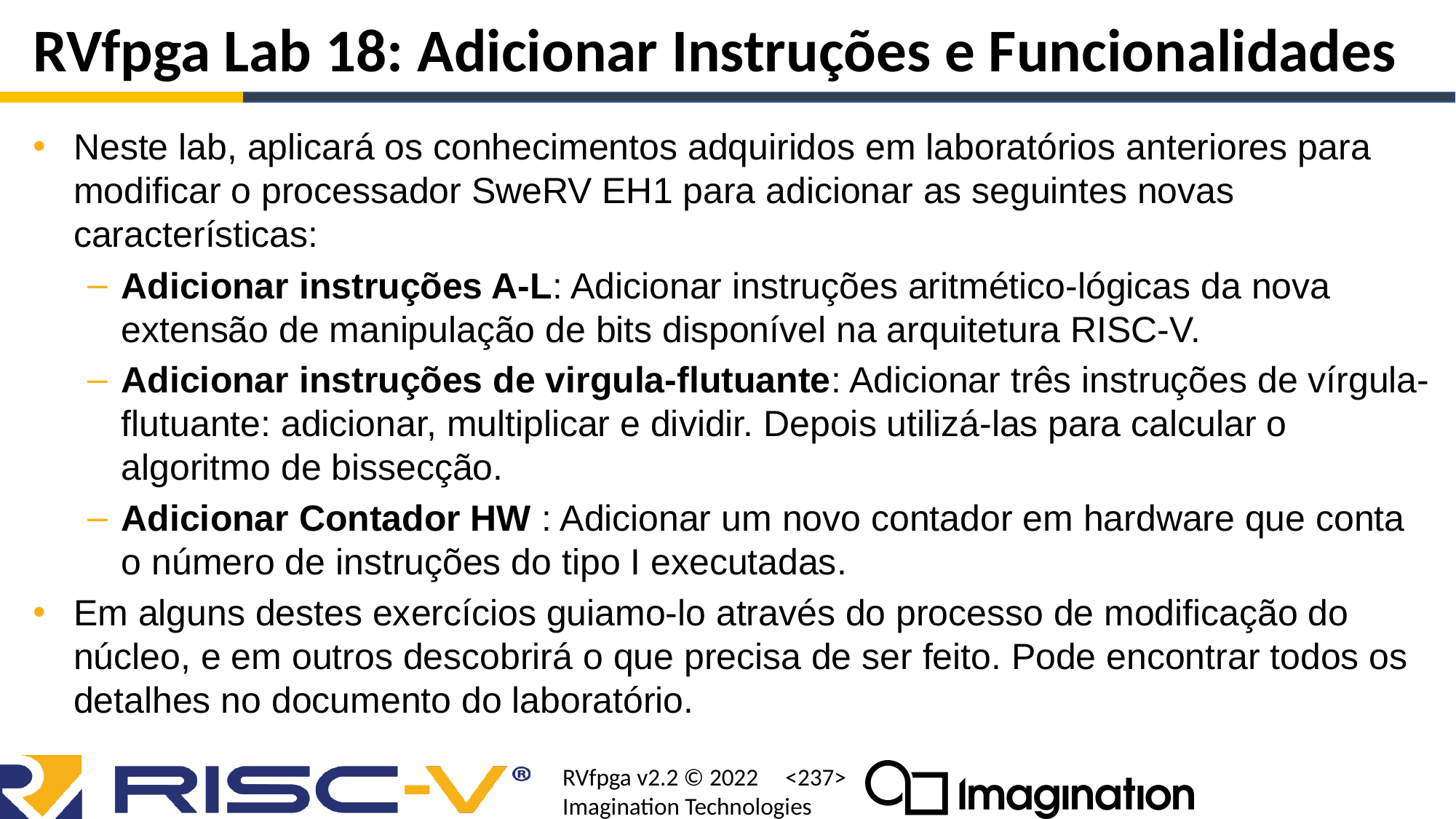

# RVfpga Lab 18: Adicionar Instruções e Funcionalidades
Neste lab, aplicará os conhecimentos adquiridos em laboratórios anteriores para modificar o processador SweRV EH1 para adicionar as seguintes novas características:
Adicionar instruções A-L: Adicionar instruções aritmético-lógicas da nova extensão de manipulação de bits disponível na arquitetura RISC-V.
Adicionar instruções de virgula-flutuante: Adicionar três instruções de vírgula-flutuante: adicionar, multiplicar e dividir. Depois utilizá-las para calcular o algoritmo de bissecção.
Adicionar Contador HW : Adicionar um novo contador em hardware que conta o número de instruções do tipo I executadas.
Em alguns destes exercícios guiamo-lo através do processo de modificação do núcleo, e em outros descobrirá o que precisa de ser feito. Pode encontrar todos os detalhes no documento do laboratório.